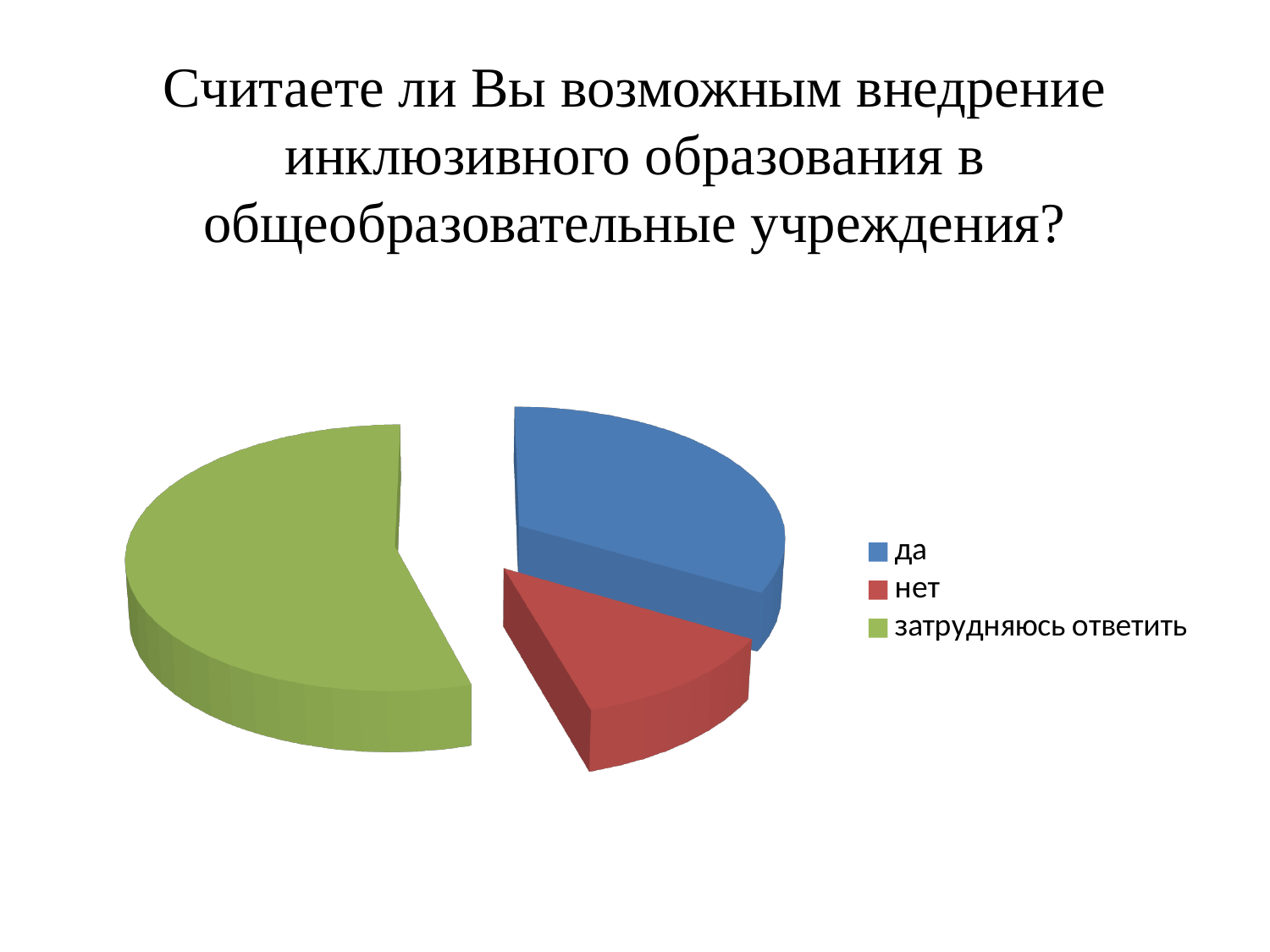

# Считаете ли Вы возможным внедрение инклюзивного образования в общеобразовательные учреждения?

[unsupported chart]